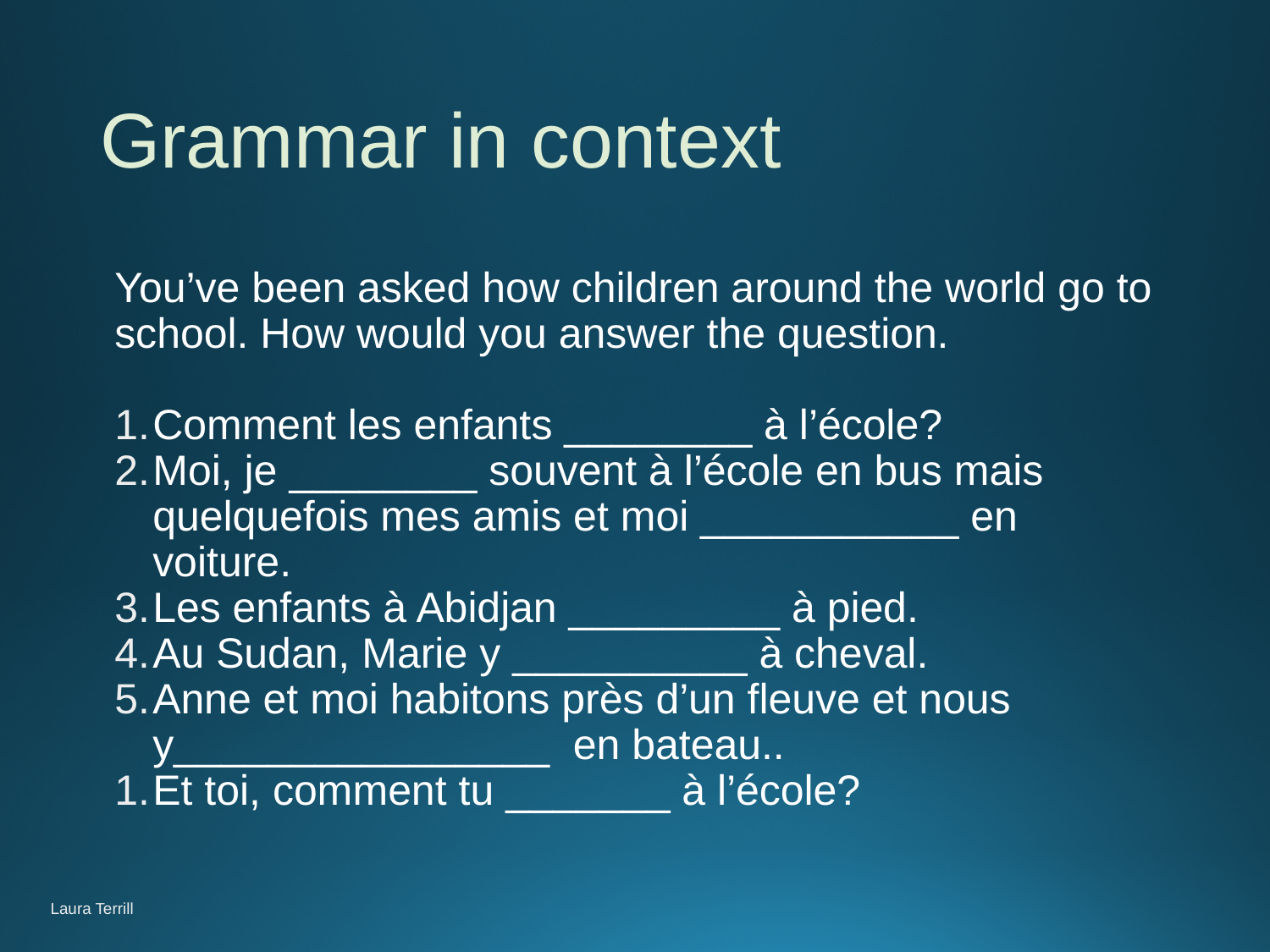

# Grammar in context
You’ve been asked how children around the world go to school. How would you answer the question.

Comment les enfants ________ à l’école?
Moi, je ________ souvent à l’école en bus mais quelquefois mes amis et moi ___________ en voiture.
Les enfants à Abidjan _________ à pied.
Au Sudan, Marie y __________ à cheval.
Anne et moi habitons près d’un fleuve et nous y________________  en bateau..
Et toi, comment tu _______ à l’école?

Laura Terrill